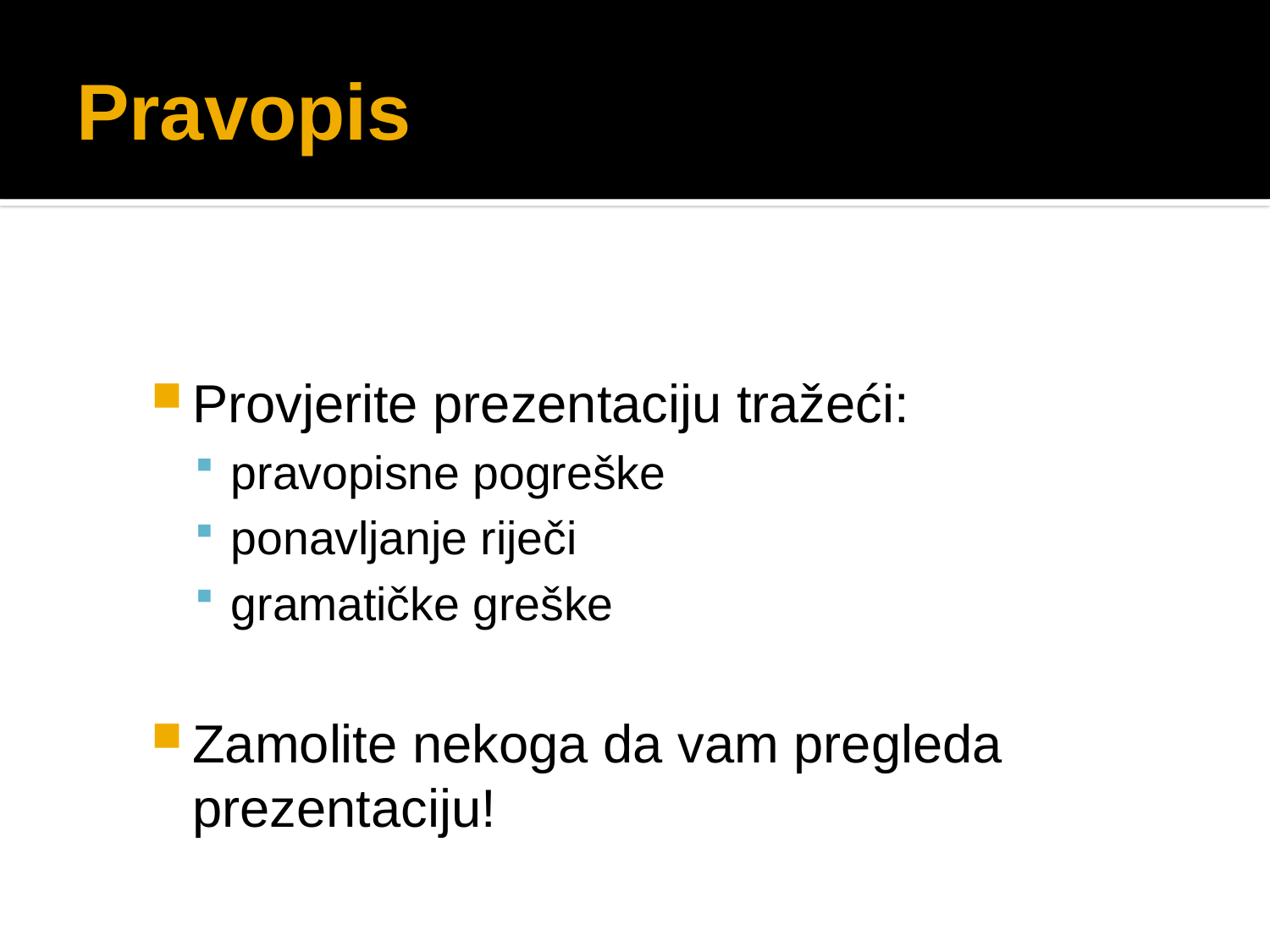

# Pravopis
Provjerite prezentaciju tražeći:
pravopisne pogreške
ponavljanje riječi
gramatičke greške

Zamolite nekoga da vam pregleda prezentaciju!